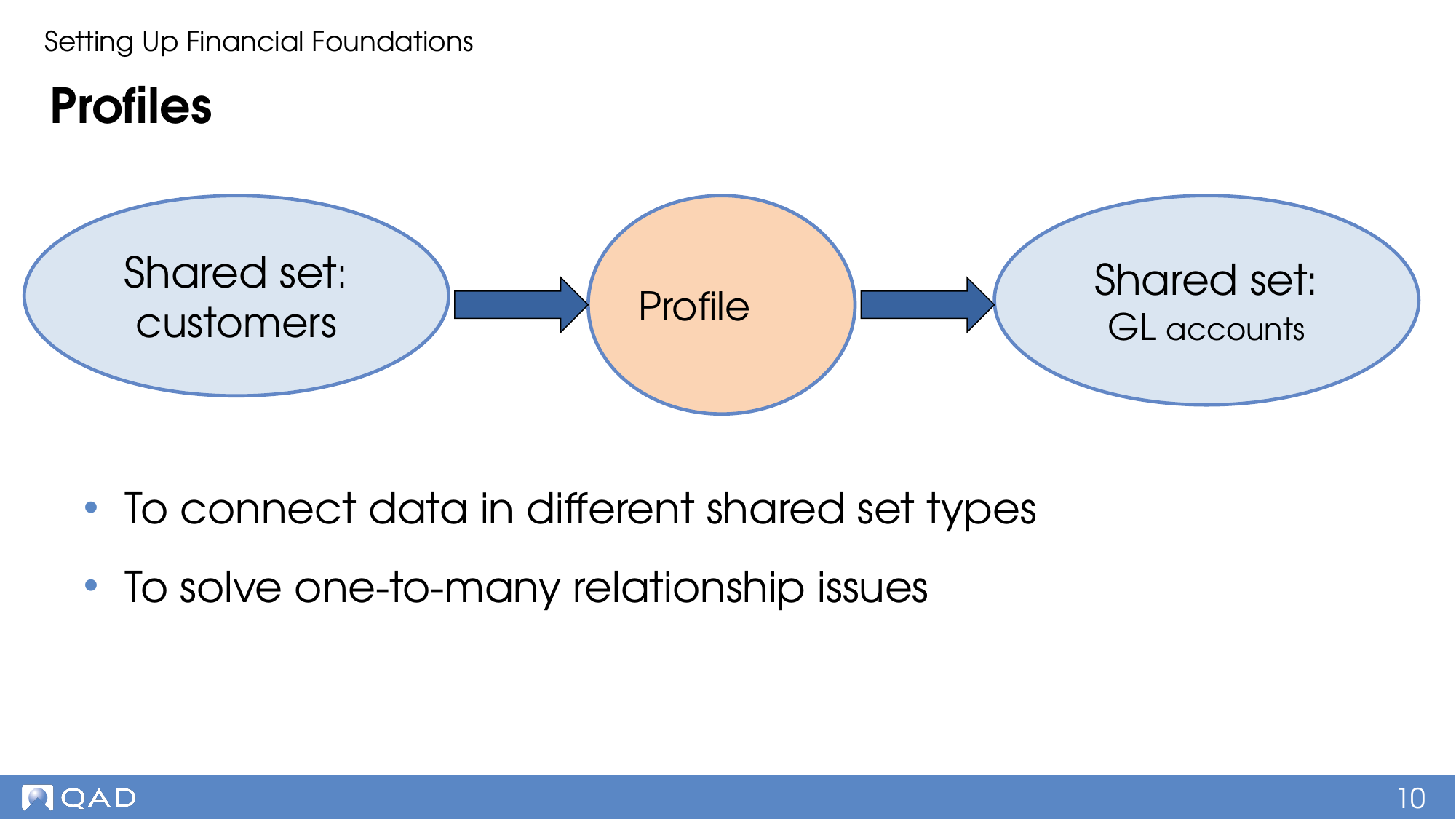

Setting Up Financial Foundations
# Profiles

To connect data in different shared set types
To solve one-to-many relationship issues
Shared set:
customers
Profile
Shared set:
GL accounts

10